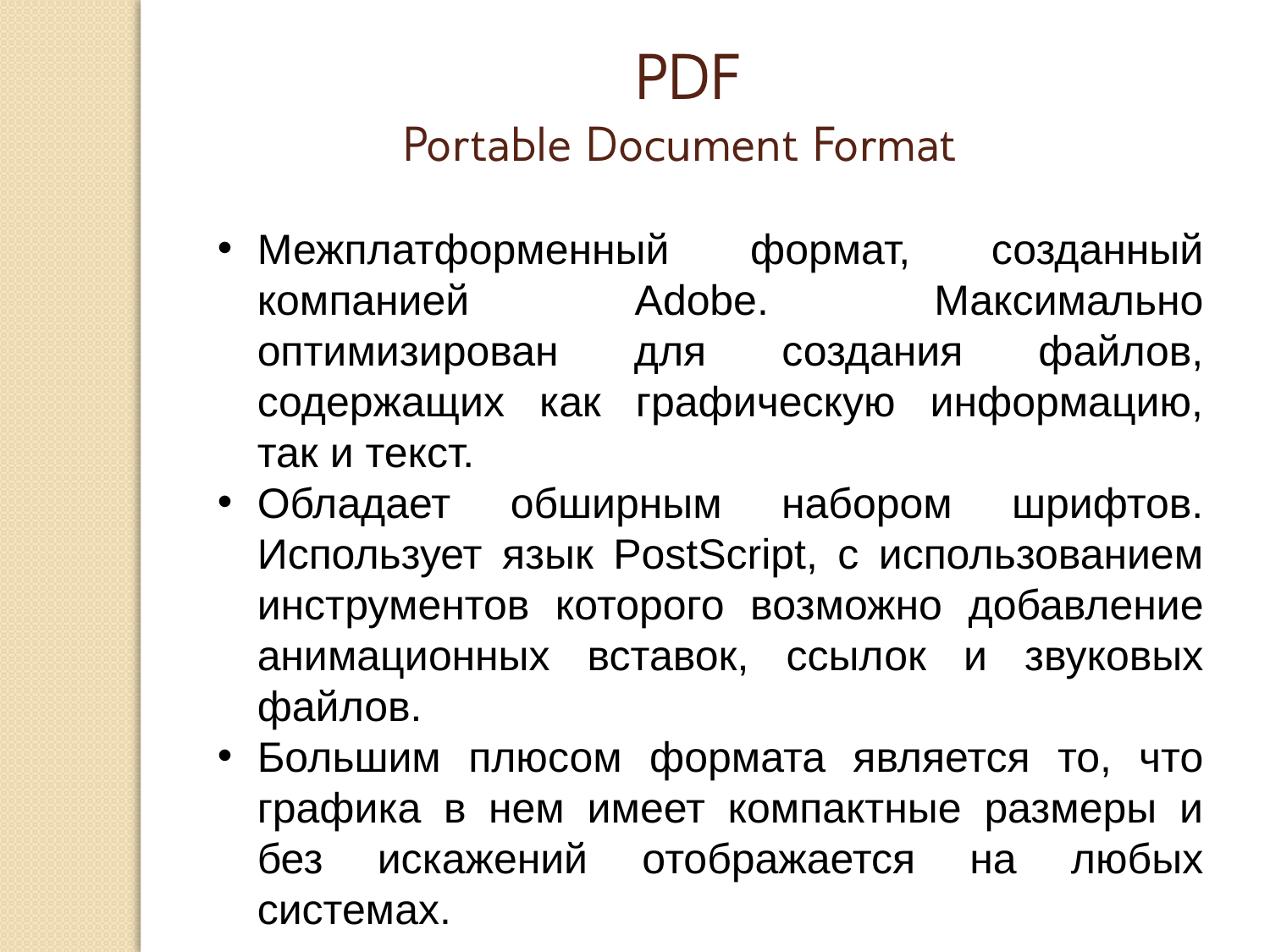

PDF
Portable Document Format
Межплатформенный формат, созданный компанией Adobe. Максимально оптимизирован для создания файлов, содержащих как графическую информацию, так и текст.
Обладает обширным набором шрифтов. Использует язык PostScript, с использованием инструментов которого возможно добавление анимационных вставок, ссылок и звуковых файлов.
Большим плюсом формата является то, что графика в нем имеет компактные размеры и без искажений отображается на любых системах.